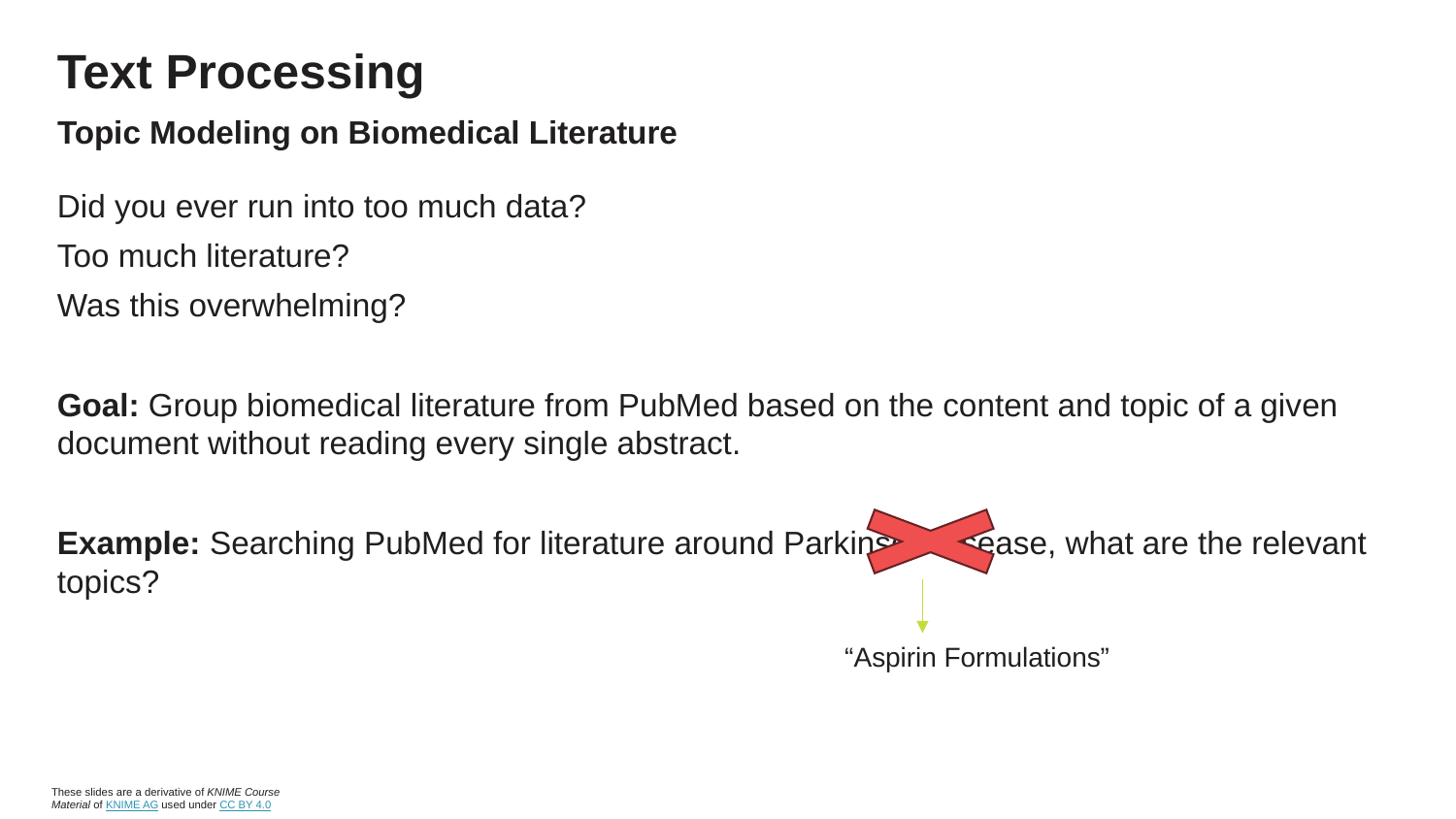

# Text Processing
Topic Modeling on Biomedical Literature
Did you ever run into too much data?
Too much literature?
Was this overwhelming?

Goal: Group biomedical literature from PubMed based on the content and topic of a given document without reading every single abstract.

Example: Searching PubMed for literature around Parkinson disease, what are the relevant topics?

“Aspirin Formulations”